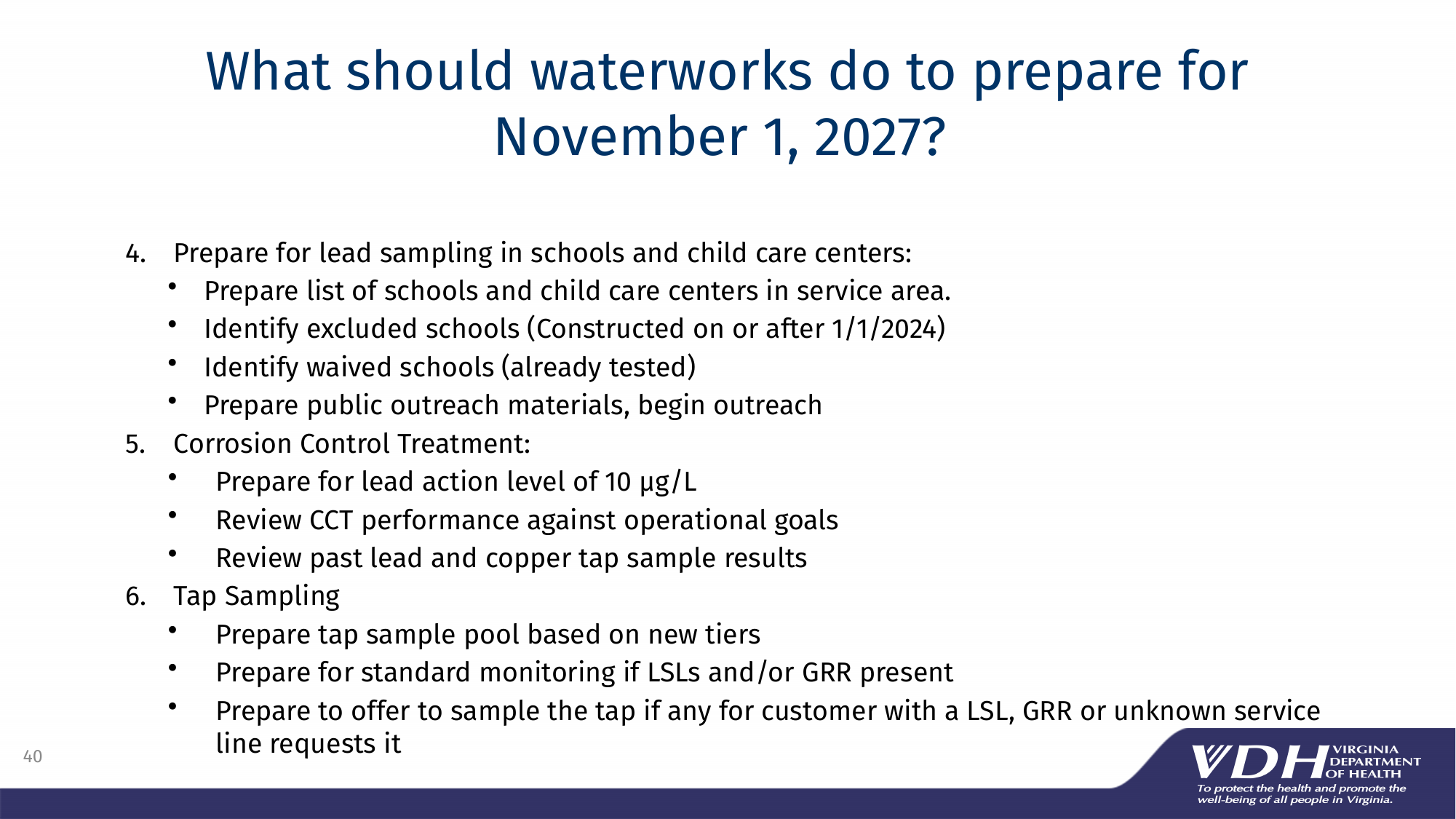

# What should waterworks do to prepare for November 1, 2027?

Prepare for lead sampling in schools and child care centers:
Prepare list of schools and child care centers in service area.
Identify excluded schools (Constructed on or after 1/1/2024)
Identify waived schools (already tested)
Prepare public outreach materials, begin outreach
Corrosion Control Treatment:
Prepare for lead action level of 10 µg/L
Review CCT performance against operational goals
Review past lead and copper tap sample results
Tap Sampling
Prepare tap sample pool based on new tiers
Prepare for standard monitoring if LSLs and/or GRR present
Prepare to offer to sample the tap if any for customer with a LSL, GRR or unknown service line requests it

40